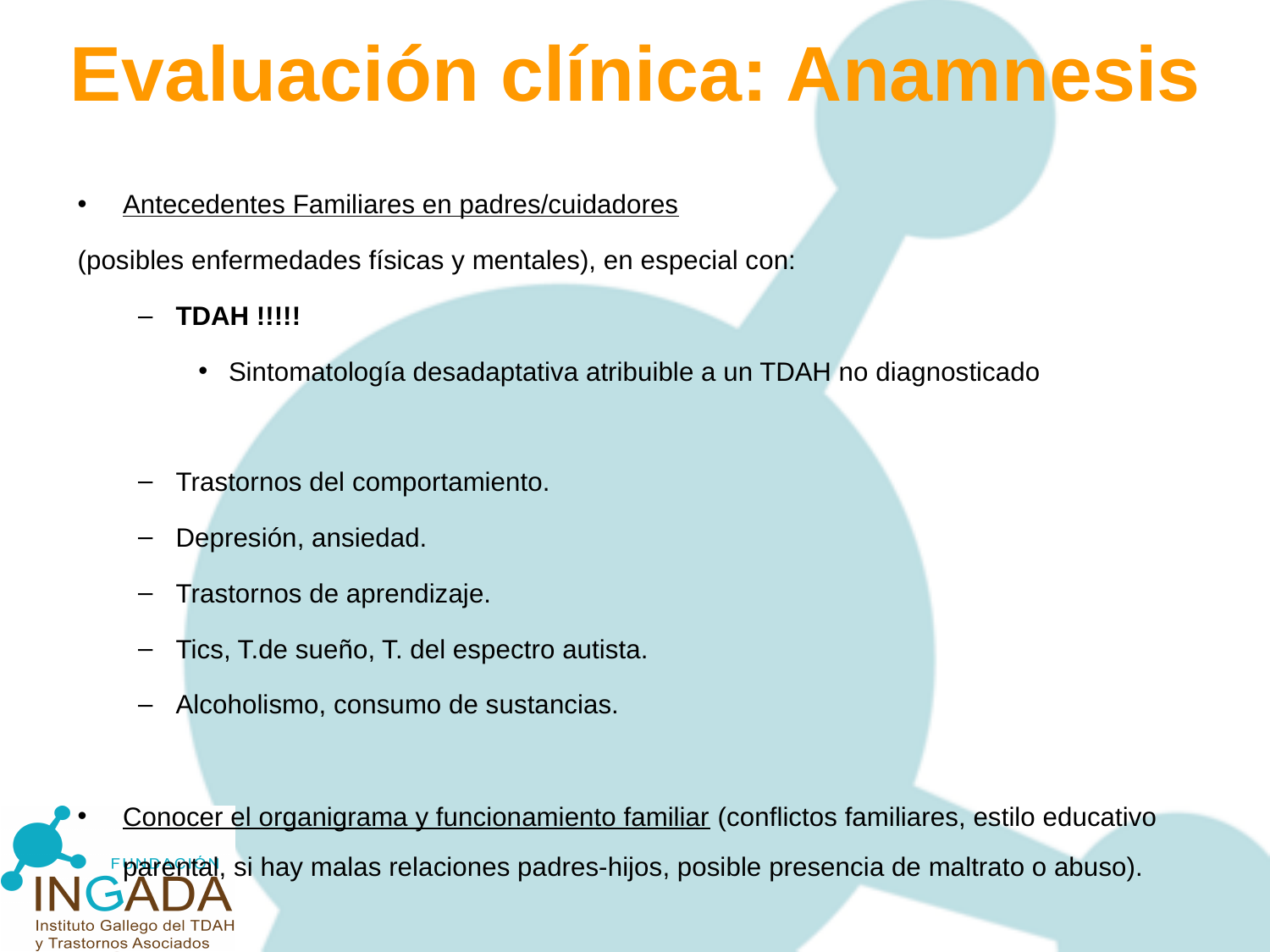

Evaluación clínica: Anamnesis

Antecedentes Familiares en padres/cuidadores
(posibles enfermedades físicas y mentales), en especial con:
TDAH !!!!!
Sintomatología desadaptativa atribuible a un TDAH no diagnosticado

Trastornos del comportamiento.
Depresión, ansiedad.
Trastornos de aprendizaje.
Tics, T.de sueño, T. del espectro autista.
Alcoholismo, consumo de sustancias.

Conocer el organigrama y funcionamiento familiar (conflictos familiares, estilo educativo parental, si hay malas relaciones padres-hijos, posible presencia de maltrato o abuso).